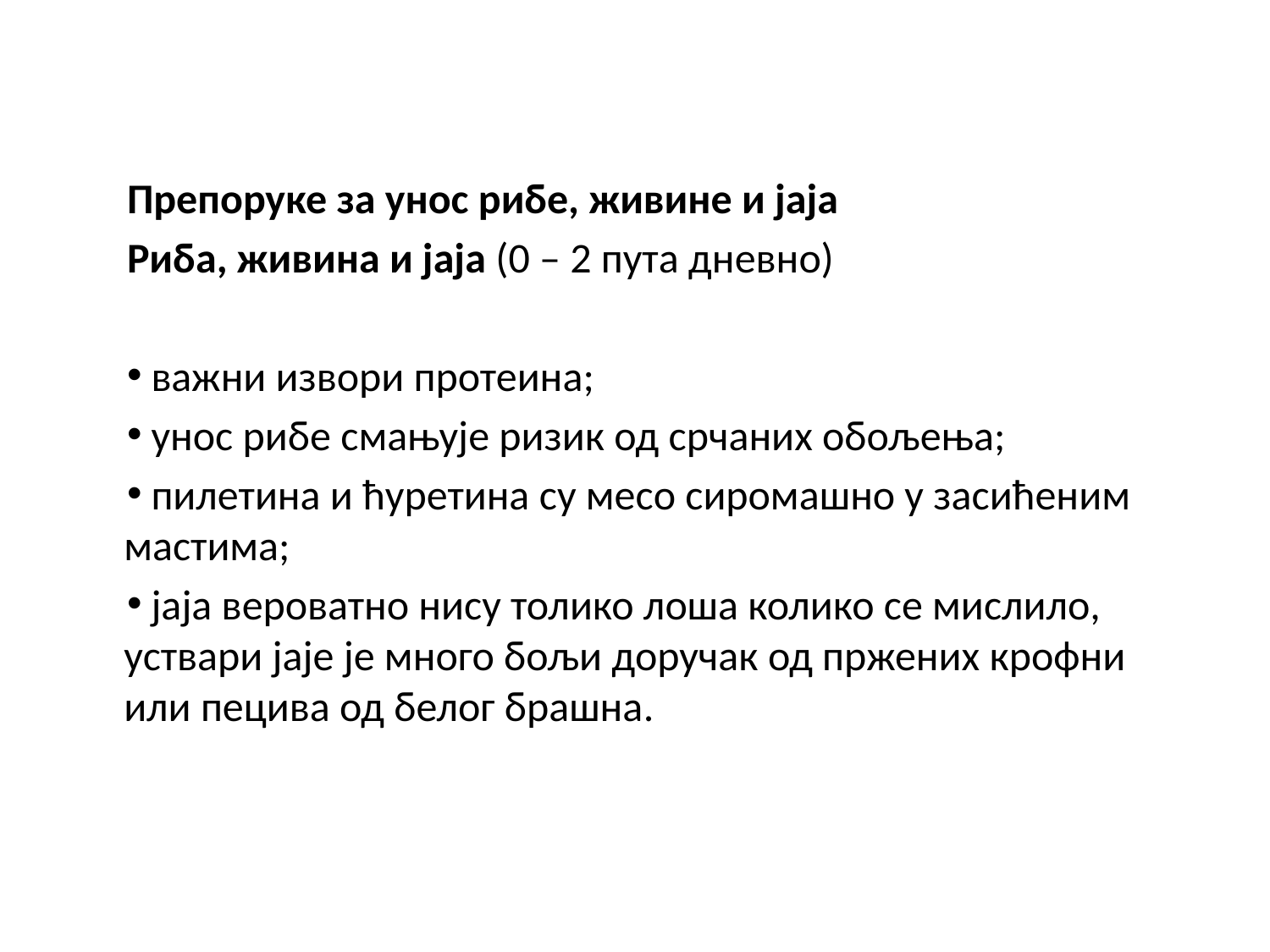

Препоруке за унос рибе, живине и јаја
Риба, живина и јаја (0 – 2 пута дневно)

 важни извори протеина;
 унос рибе смањује ризик од срчаних обољења;
 пилетина и ћуретина су месо сиромашно у засићеним мастима;
 јаја вероватно нису толико лоша колико се мислило, уствари јаје је много бољи доручак од пржених крофни или пецива од белог брашна.